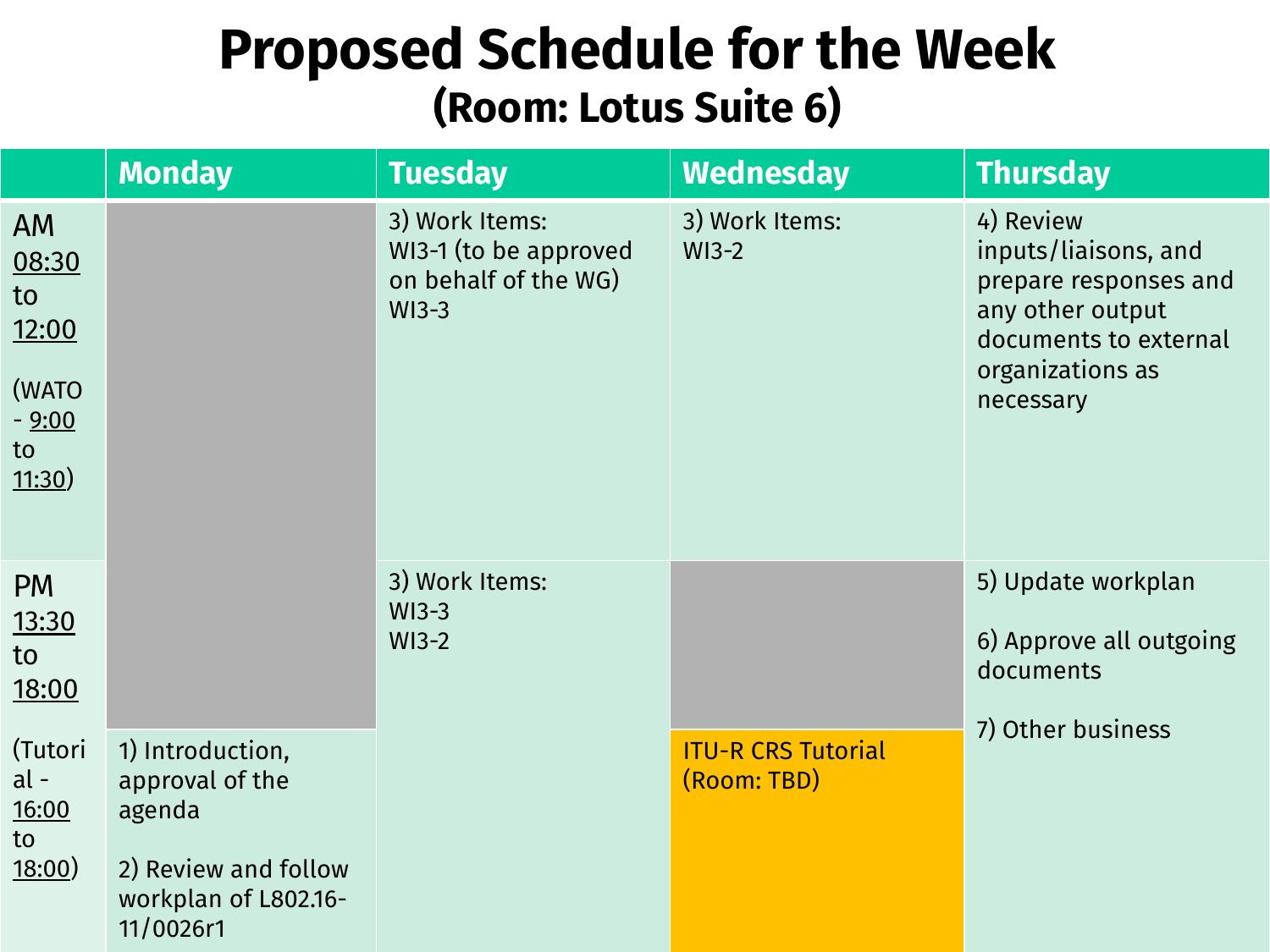

# Proposed Schedule for the Week (Room: Lotus Suite 6)
|  | Monday | Tuesday | Wednesday | Thursday |
| --- | --- | --- | --- | --- |
| AM 08:30 to 12:00 (WATO - 9:00 to 11:30) |  | 3) Work Items: WI3-1 (to be approved on behalf of the WG) WI3-3 | 3) Work Items: WI3-2 | 4) Review inputs/liaisons, and prepare responses and any other output documents to external organizations as necessary |
| PM 13:30 to 18:00 (Tutorial - 16:00 to 18:00) |  | 3) Work Items: WI3-3 WI3-2 |  | 5) Update workplan 6) Approve all outgoing documents 7) Other business |
|  | 1) Introduction, approval of the agenda 2) Review and follow workplan of L802.16-11/0026r1 |  | ITU-R CRS Tutorial (Room: TBD) |  |